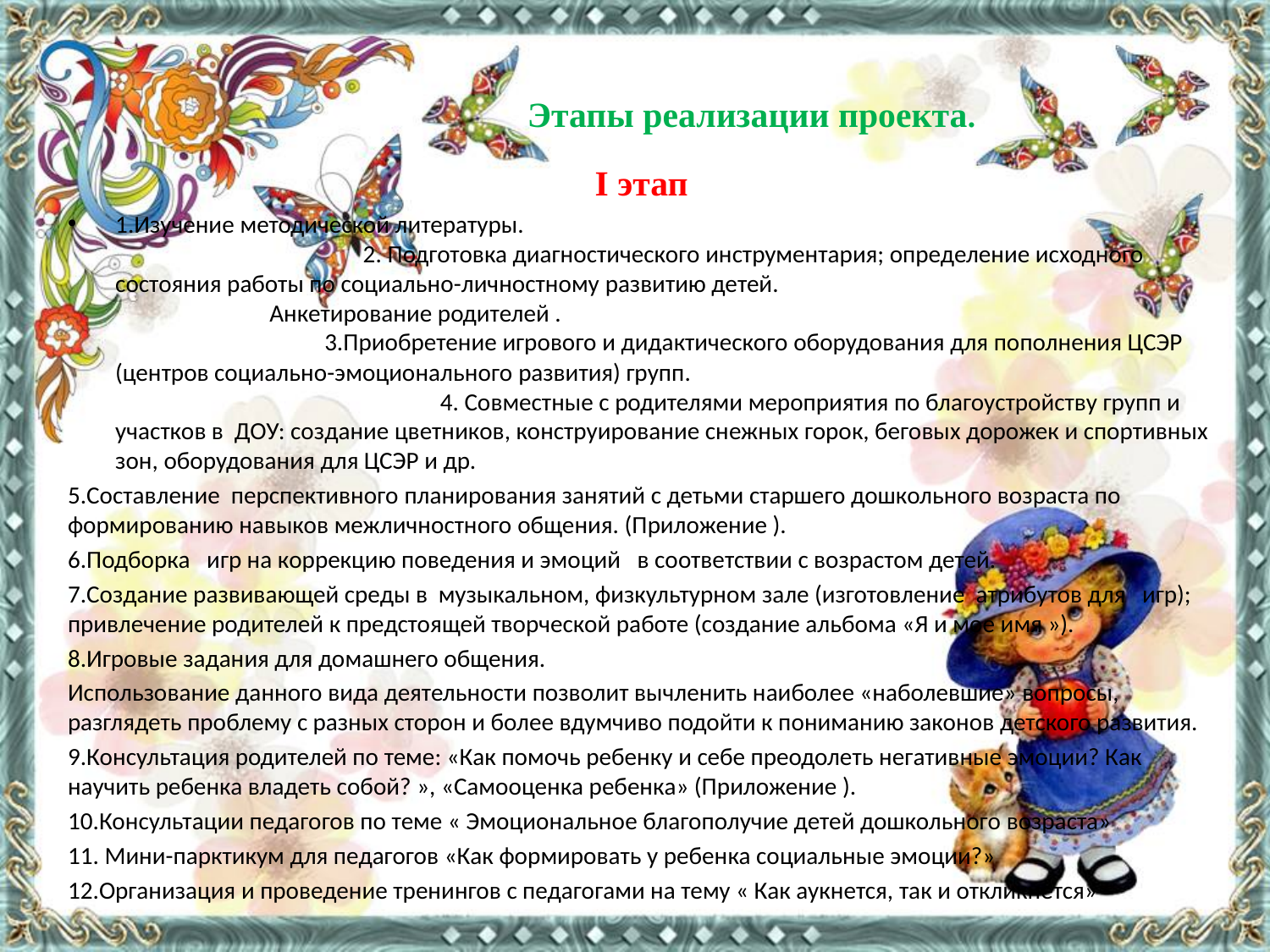

I этап
1.Изучение методической литературы.                                                                                                                                                                           2. Подготовка диагностического инструментария; определение исходного состояния работы по социально-личностному развитию детей.                                                                                                            Анкетирование родителей .                                                                                                                                                             3.Приобретение игрового и дидактического оборудования для пополнения ЦСЭР (центров социально-эмоционального развития) групп.                                                                                                                                                           4. Совместные с родителями мероприятия по благоустройству групп и участков в  ДОУ: создание цветников, конструирование снежных горок, беговых дорожек и спортивных зон, оборудования для ЦСЭР и др.
5.Составление  перспективного планирования занятий с детьми старшего дошкольного возраста по формированию навыков межличностного общения. (Приложение ).
6.Подборка   игр на коррекцию поведения и эмоций   в соответствии с возрастом детей.
7.Создание развивающей среды в  музыкальном, физкультурном зале (изготовление  атрибутов для   игр); привлечение родителей к предстоящей творческой работе (создание альбома «Я и мое имя »).
8.Игровые задания для домашнего общения.
Использование данного вида деятельности позволит вычленить наиболее «наболевшие» вопросы, разглядеть проблему с разных сторон и более вдумчиво подойти к пониманию законов детского развития.
9.Консультация родителей по теме: «Как помочь ребенку и себе преодолеть негативные эмоции? Как научить ребенка владеть собой? », «Самооценка ребенка» (Приложение ).
10.Консультации педагогов по теме « Эмоциональное благополучие детей дошкольного возраста»
11. Мини-парктикум для педагогов «Как формировать у ребенка социальные эмоции?»
12.Организация и проведение тренингов с педагогами на тему « Как аукнется, так и откликнется»
Этапы реализации проекта.